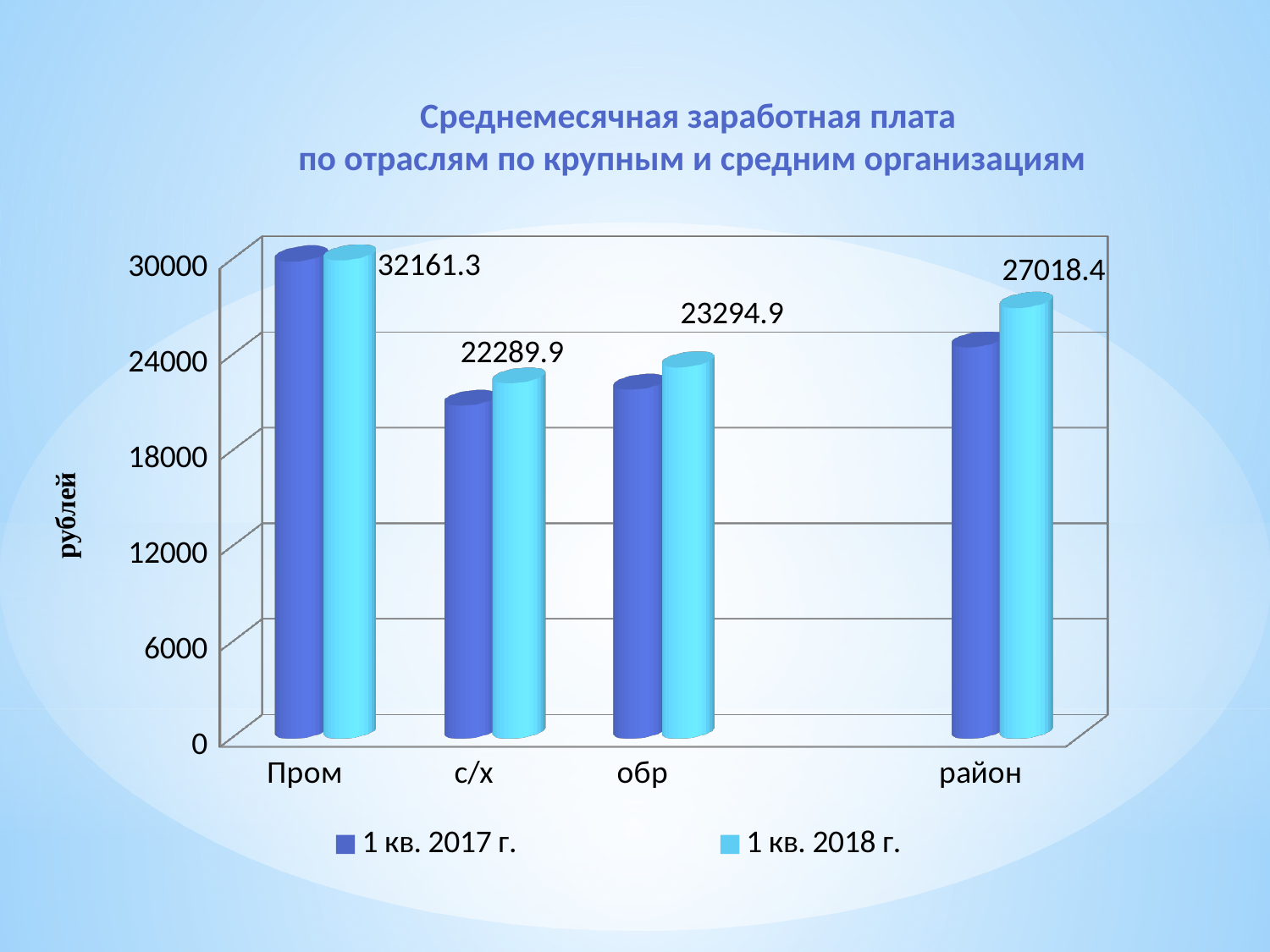

Среднемесячная заработная плата
по отраслям по крупным и средним организациям

[unsupported chart]

рублей